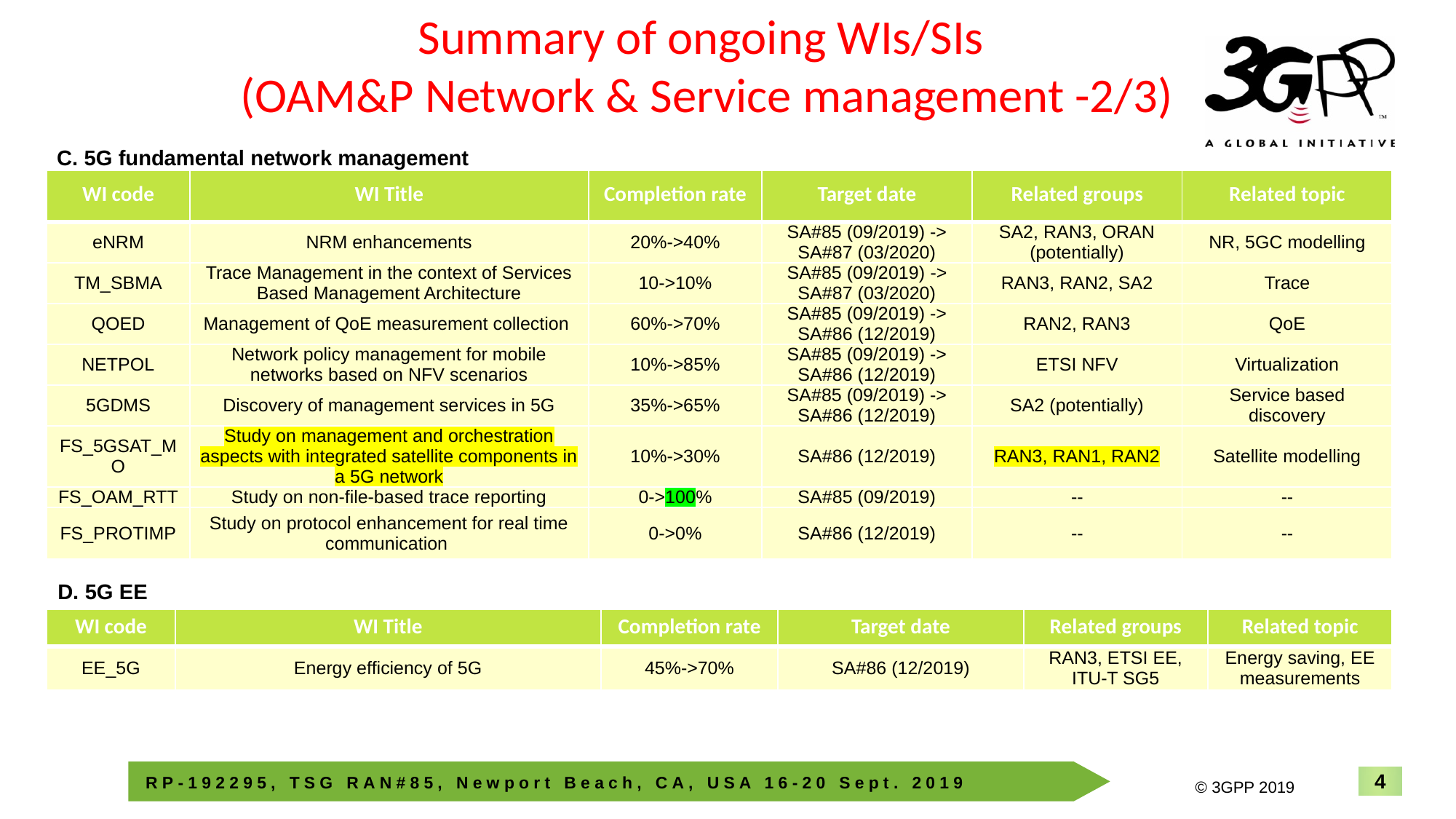

Summary of ongoing WIs/SIs
(OAM&P Network & Service management -2/3)
C. 5G fundamental network management
| WI code | WI Title | Completion rate | Target date | Related groups | Related topic |
| --- | --- | --- | --- | --- | --- |
| eNRM | NRM enhancements | 20%->40% | SA#85 (09/2019) -> SA#87 (03/2020) | SA2, RAN3, ORAN (potentially) | NR, 5GC modelling |
| TM\_SBMA | Trace Management in the context of Services Based Management Architecture | 10->10% | SA#85 (09/2019) -> SA#87 (03/2020) | RAN3, RAN2, SA2 | Trace |
| QOED | Management of QoE measurement collection | 60%->70% | SA#85 (09/2019) -> SA#86 (12/2019) | RAN2, RAN3 | QoE |
| NETPOL | Network policy management for mobile networks based on NFV scenarios | 10%->85% | SA#85 (09/2019) -> SA#86 (12/2019) | ETSI NFV | Virtualization |
| 5GDMS | Discovery of management services in 5G | 35%->65% | SA#85 (09/2019) -> SA#86 (12/2019) | SA2 (potentially) | Service based discovery |
| FS\_5GSAT\_MO | Study on management and orchestration aspects with integrated satellite components in a 5G network | 10%->30% | SA#86 (12/2019) | RAN3, RAN1, RAN2 | Satellite modelling |
| FS\_OAM\_RTT | Study on non-file-based trace reporting | 0->100% | SA#85 (09/2019) | -- | -- |
| FS\_PROTIMP | Study on protocol enhancement for real time communication | 0->0% | SA#86 (12/2019) | -- | -- |
D. 5G EE
| WI code | WI Title | Completion rate | Target date | Related groups | Related topic |
| --- | --- | --- | --- | --- | --- |
| EE\_5G | Energy efficiency of 5G | 45%->70% | SA#86 (12/2019) | RAN3, ETSI EE, ITU-T SG5 | Energy saving, EE measurements |